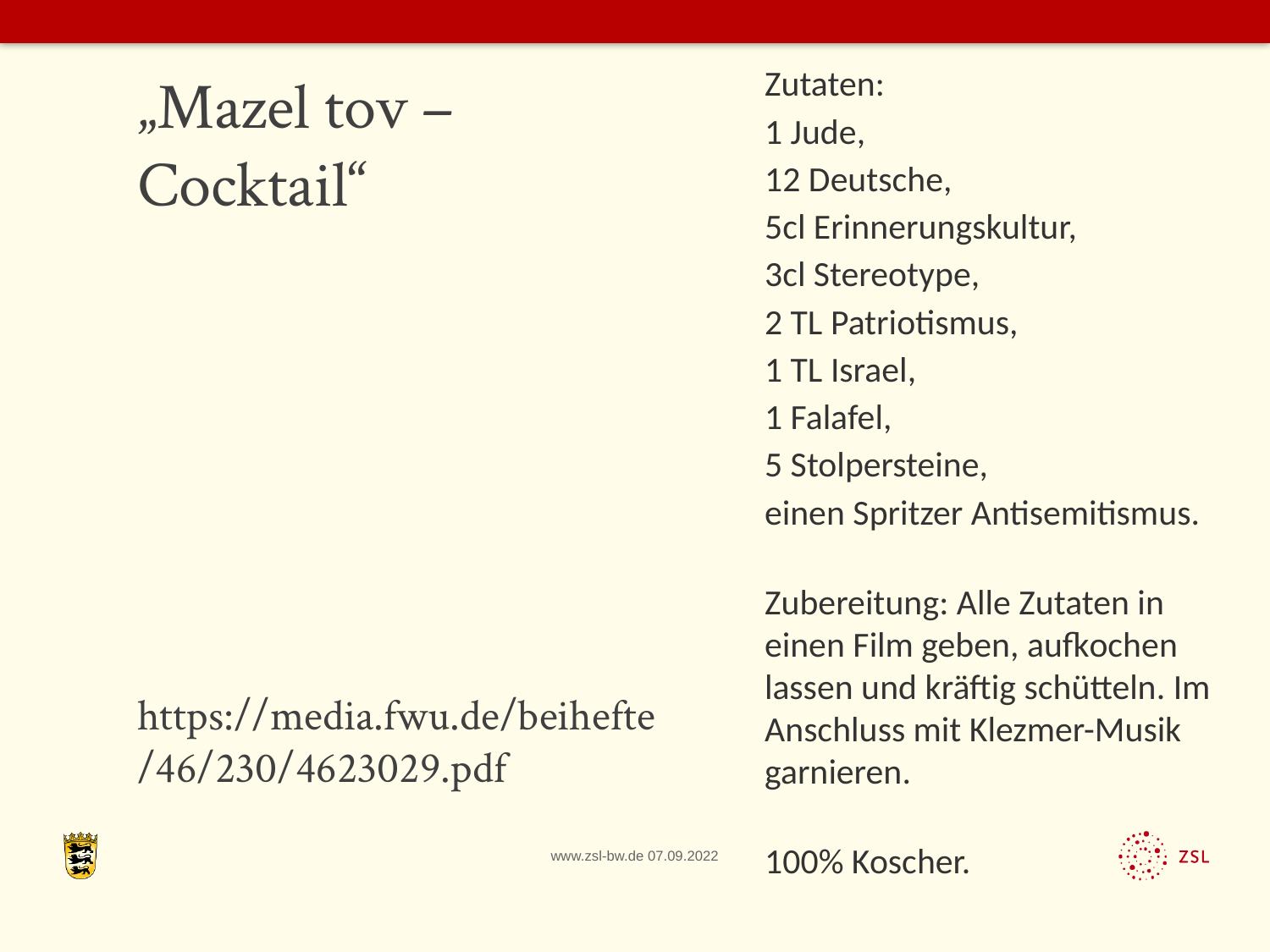

Zutaten:
1 Jude,
12 Deutsche,
5cl Erinnerungskultur,
3cl Stereotype,
2 TL Patriotismus,
1 TL Israel,
1 Falafel,
5 Stolpersteine,
einen Spritzer Antisemitismus.
Zubereitung: Alle Zutaten in einen Film geben, aufkochen lassen und kräftig schütteln. Im Anschluss mit Klezmer-Musik garnieren.
100% Koscher.
# „Mazel tov – Cocktail“ https://media.fwu.de/beihefte/46/230/4623029.pdf